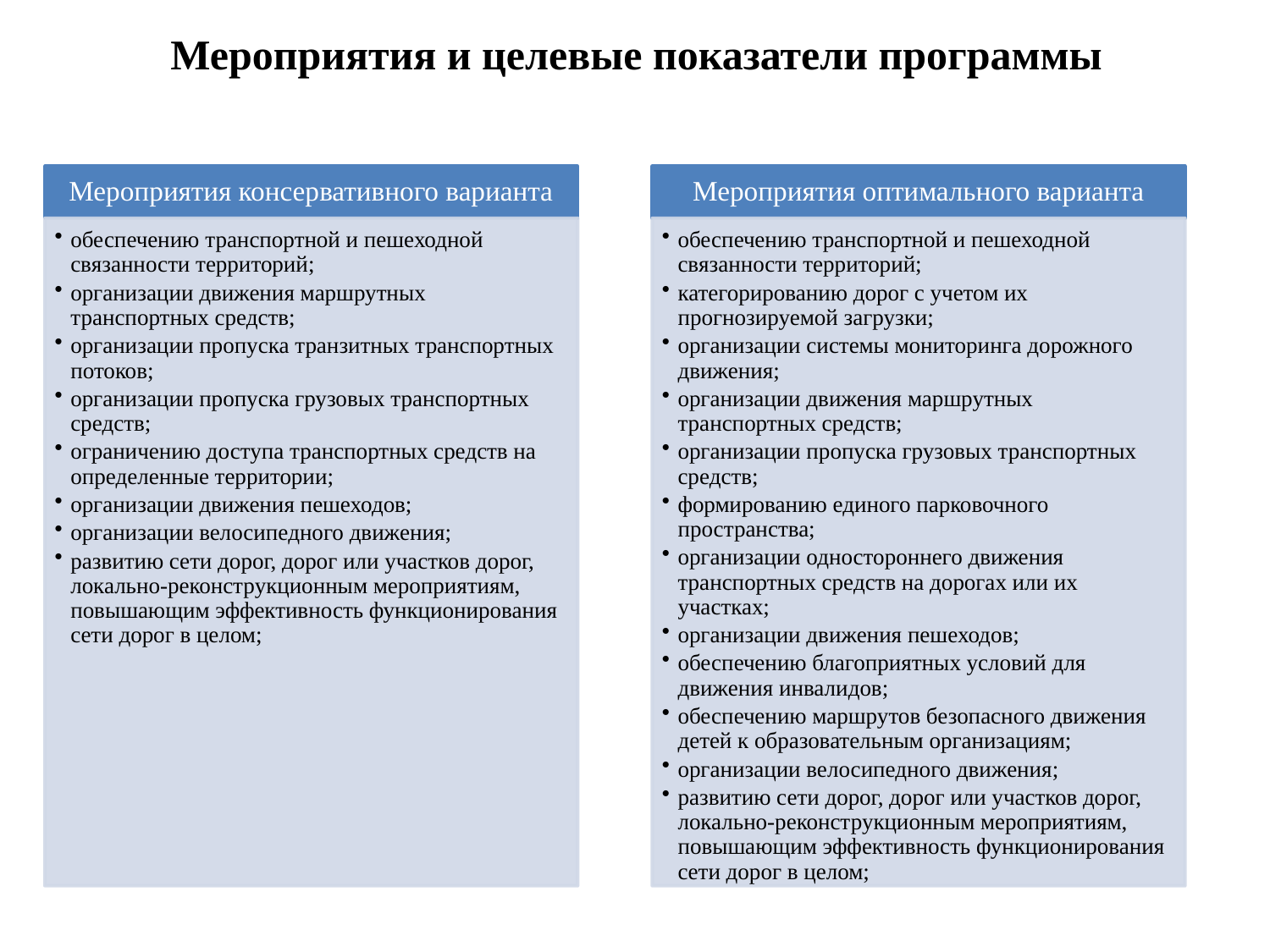

# Мероприятия и целевые показатели программы
Мероприятия консервативного варианта
обеспечению транспортной и пешеходной связанности территорий;
организации движения маршрутных транспортных средств;
организации пропуска транзитных транспортных потоков;
организации пропуска грузовых транспортных средств;
ограничению доступа транспортных средств на определенные территории;
организации движения пешеходов;
организации велосипедного движения;
развитию сети дорог, дорог или участков дорог, локально-реконструкционным мероприятиям, повышающим эффективность функционирования сети дорог в целом;
Мероприятия оптимального варианта
обеспечению транспортной и пешеходной связанности территорий;
категорированию дорог с учетом их прогнозируемой загрузки;
организации системы мониторинга дорожного движения;
организации движения маршрутных транспортных средств;
организации пропуска грузовых транспортных средств;
формированию единого парковочного пространства;
организации одностороннего движения транспортных средств на дорогах или их участках;
организации движения пешеходов;
обеспечению благоприятных условий для движения инвалидов;
обеспечению маршрутов безопасного движения детей к образовательным организациям;
организации велосипедного движения;
развитию сети дорог, дорог или участков дорог, локально-реконструкционным мероприятиям, повышающим эффективность функционирования сети дорог в целом;